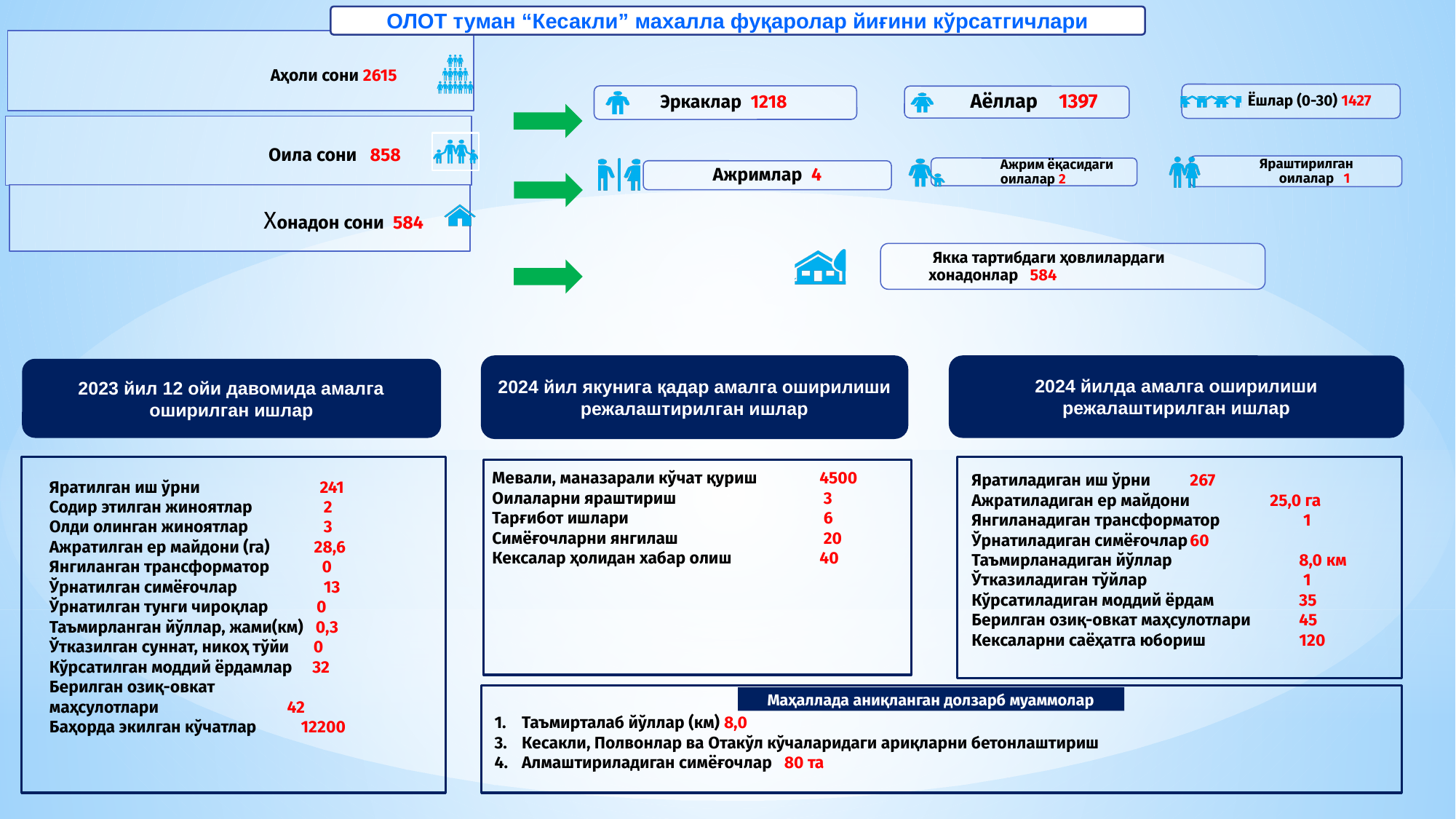

Аҳоли сони 2615
                       Оила сони   858
                      Хонадон сони  584

Эркаклар  1218
Аёллар    1397
Ёшлар (0-30) 1427
Ажримлар  4
Ажрим ёқасидаги оилалар 2
Яраштирилган
      оилалар   1
 Якка тартибдаги ҳовлилардаги
хонадонлар   584
ОЛОТ туман “Кесакли” махалла фуқаролар йиғини кўрсатгичлари
2024 йил якунига қадар амалга оширилиши режалаштирилган ишлар
2024 йилда амалга оширилиши режалаштирилган ишлар
2023 йил 12 ойи давомида амалга оширилган ишлар

Мевали, маназарали кўчат қуриш	4500
Оилаларни яраштириш		 3
Тарғибот ишлари 		 6
Симёғочларни янгилаш		 20
Кексалар ҳолидан хабар олиш	40
Яратиладиган иш ўрни         	267
Ажратиладиган ер майдони                    25,0 га
Янгиланадиган трансформатор	 1
Ўрнатиладиган симёғочлар	60
Таъмирланадиган йўллар		8,0 км
Ўтказиладиган тўйлар		 1
Кўрсатиладиган моддий ёрдам	35
Берилган озиқ-овкат маҳсулотлари	45
Кексаларни саёҳатга юбориш	120
Яратилган иш ўрни	             241
Содир этилган жиноятлар	              2
Олди олинган жиноятлар	              3
Ажратилган ер майдони (га)           28,6
Янгиланган трансформатор             0
Ўрнатилган симёғочлар	              13
Ўрнатилган тунги чироқлар            0
Таъмирланган йўллар, жами(км)   0,3 Ўтказилган суннат, никоҳ тўйи      0
Кўрсатилган моддий ёрдамлар     32
Берилган озиқ-овкат
маҳсулотлари                                42
Баҳорда экилган кўчатлар           12200

Таъмирталаб йўллар (км) 8,0
Кесакли, Полвонлар ва Отакўл кўчаларидаги ариқларни бетонлаштириш
Алмаштириладиган симёғочлар   80 та

Маҳаллада аниқланган долзарб муаммолар